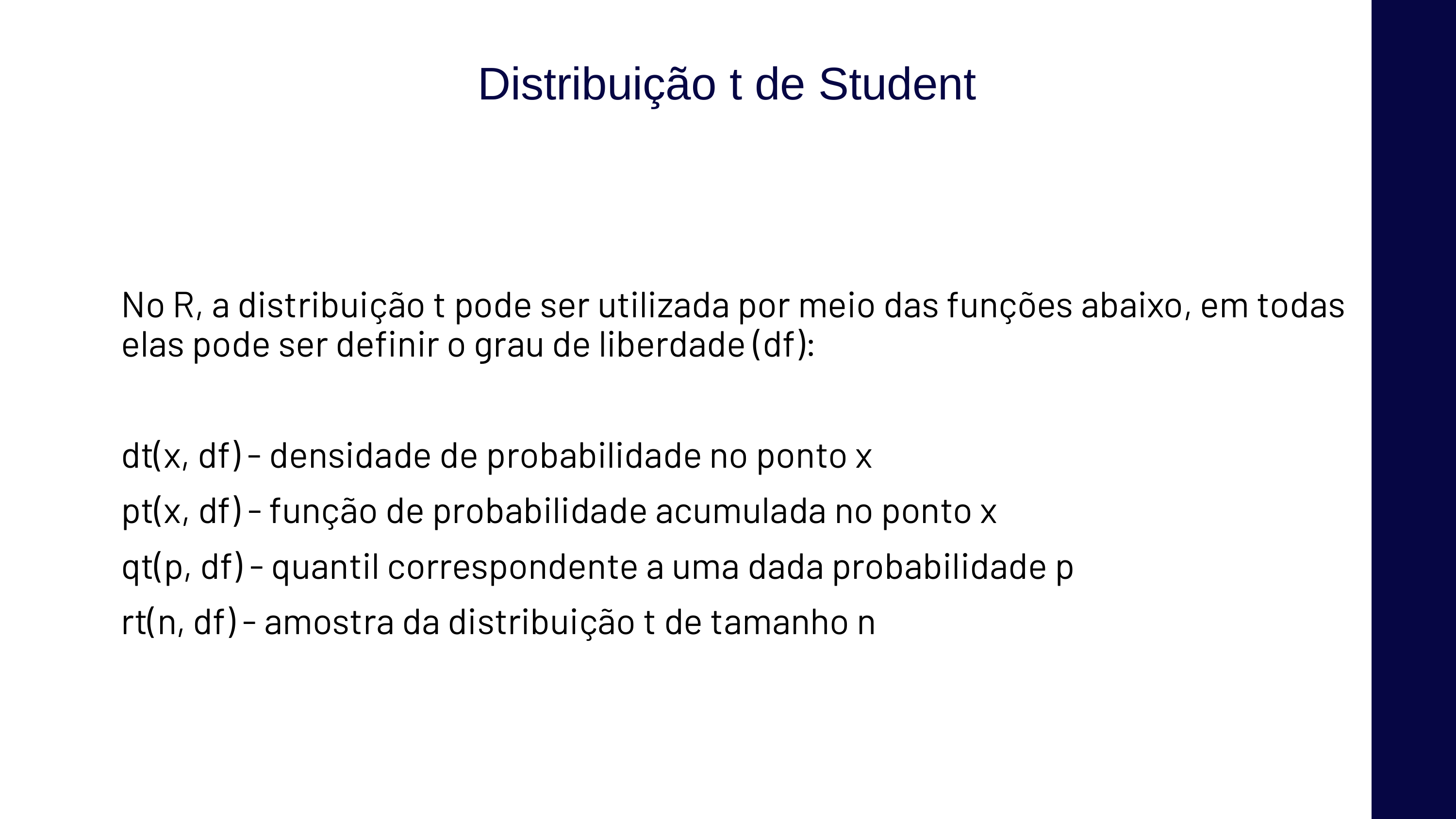

# Distribuição t de Student

No R, a distribuição t pode ser utilizada por meio das funções abaixo, em todas elas pode ser definir o grau de liberdade (df):

dt(x, df) - densidade de probabilidade no ponto x
pt(x, df) - função de probabilidade acumulada no ponto x
qt(p, df) - quantil correspondente a uma dada probabilidade p
rt(n, df) - amostra da distribuição t de tamanho n